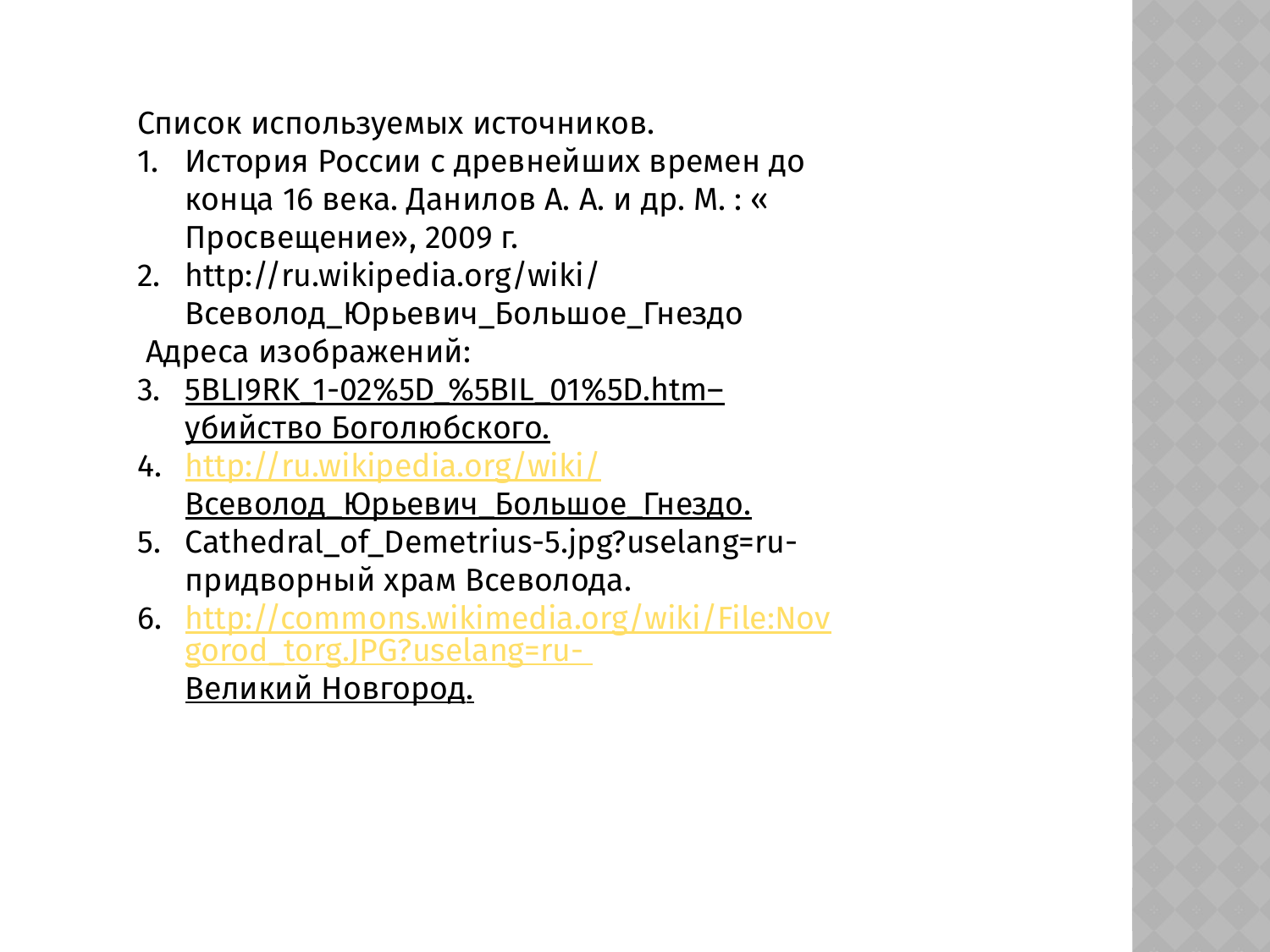

#
Список используемых источников.
История России с древнейших времен до конца 16 века. Данилов А. А. и др. М. : « Просвещение», 2009 г.
http://ru.wikipedia.org/wiki/Всеволод_Юрьевич_Большое_Гнездо
 Адреса изображений:
5BLI9RK_1-02%5D_%5BIL_01%5D.htm– убийство Боголюбского.
http://ru.wikipedia.org/wiki/Всеволод_Юрьевич_Большое_Гнездо.
Cathedral_of_Demetrius-5.jpg?uselang=ru- придворный храм Всеволода.
http://commons.wikimedia.org/wiki/File:Novgorod_torg.JPG?uselang=ru- Великий Новгород.